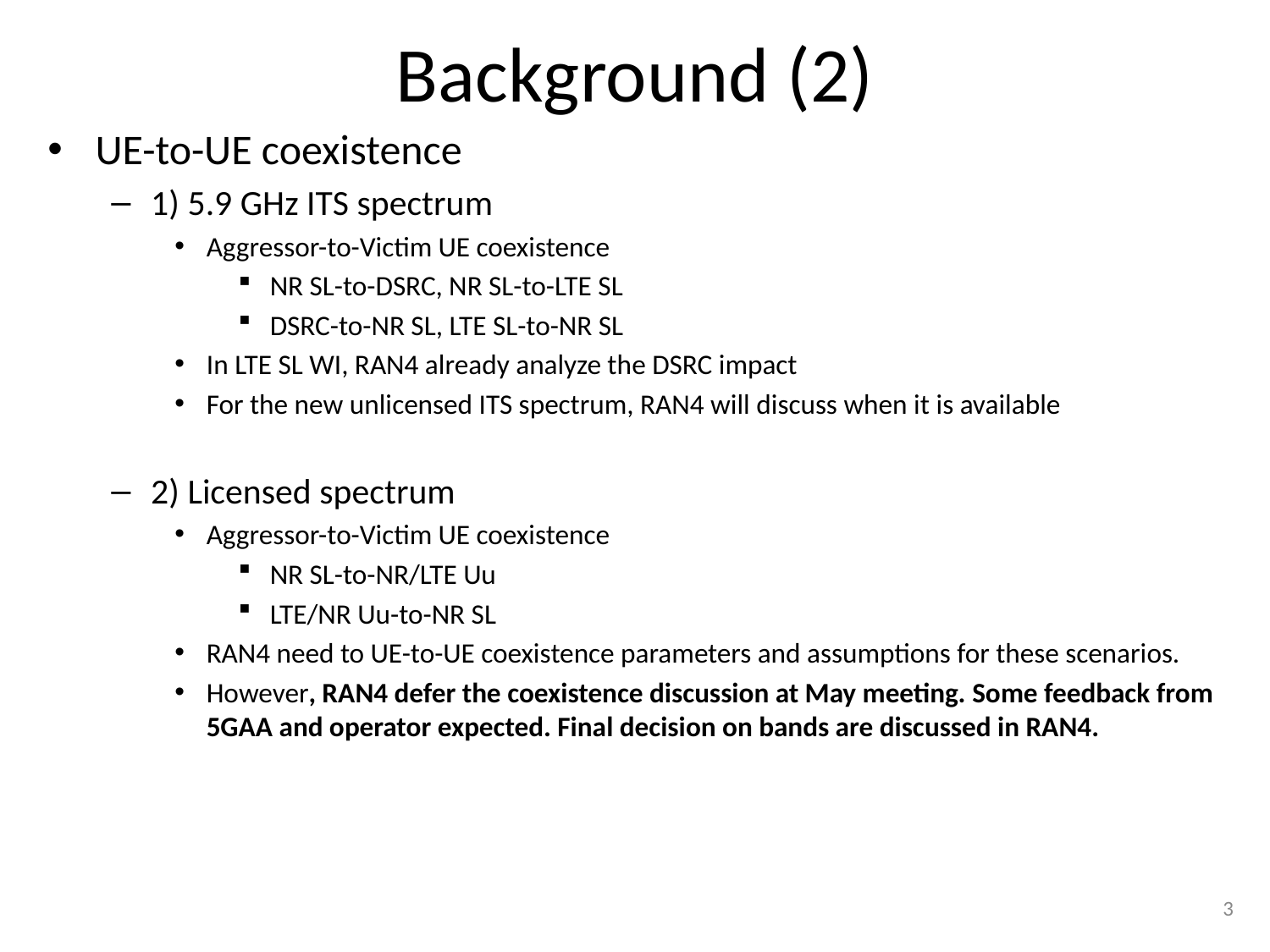

# Background (2)
UE-to-UE coexistence
1) 5.9 GHz ITS spectrum
Aggressor-to-Victim UE coexistence
NR SL-to-DSRC, NR SL-to-LTE SL
DSRC-to-NR SL, LTE SL-to-NR SL
In LTE SL WI, RAN4 already analyze the DSRC impact
For the new unlicensed ITS spectrum, RAN4 will discuss when it is available

2) Licensed spectrum
Aggressor-to-Victim UE coexistence
NR SL-to-NR/LTE Uu
LTE/NR Uu-to-NR SL
RAN4 need to UE-to-UE coexistence parameters and assumptions for these scenarios.
However, RAN4 defer the coexistence discussion at May meeting. Some feedback from 5GAA and operator expected. Final decision on bands are discussed in RAN4.
3